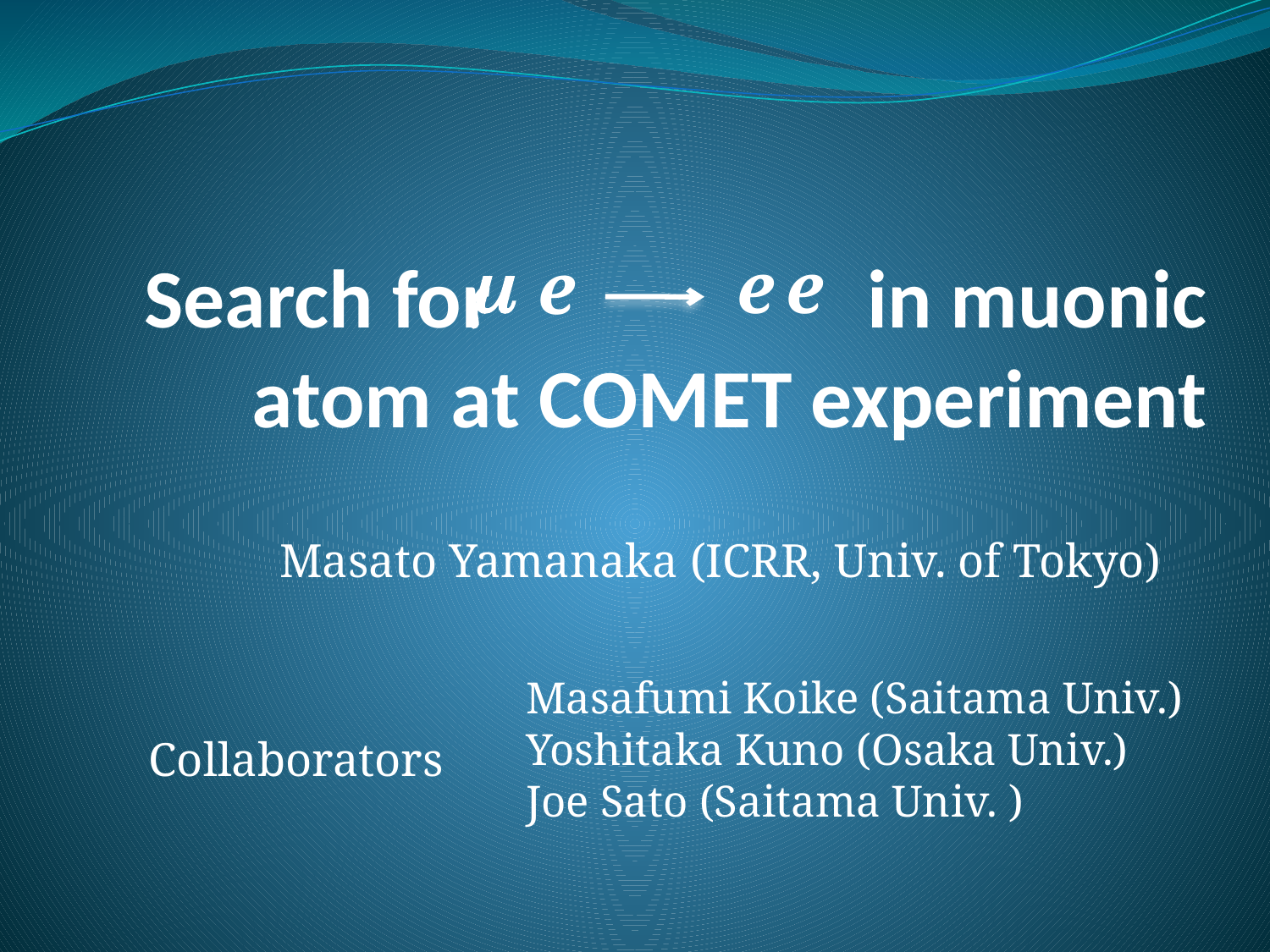

# Search for                    in muonic atom at COMET experiment
μ
e
e
e
Masato Yamanaka (ICRR, Univ. of Tokyo)
Masafumi Koike (Saitama Univ.)
Yoshitaka Kuno (Osaka Univ.)
Joe Sato (Saitama Univ. )
Collaborators